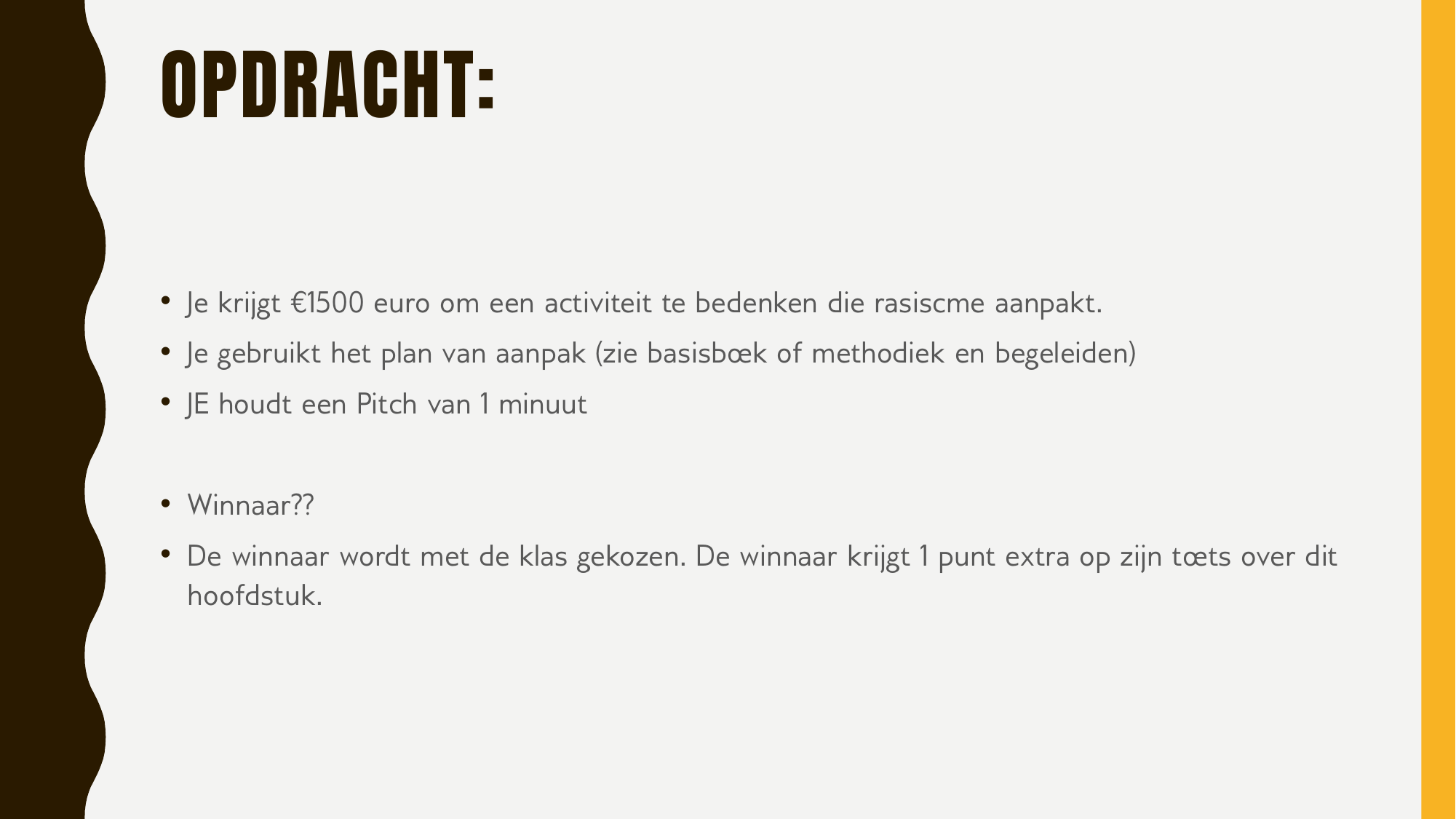

# Opdracht:
Je krijgt €1500 euro om een activiteit te bedenken die rasiscme aanpakt.
Je gebruikt het plan van aanpak (zie basisboek of methodiek en begeleiden)
JE houdt een Pitch van 1 minuut

Winnaar??
De winnaar wordt met de klas gekozen. De winnaar krijgt 1 punt extra op zijn toets over dit hoofdstuk.